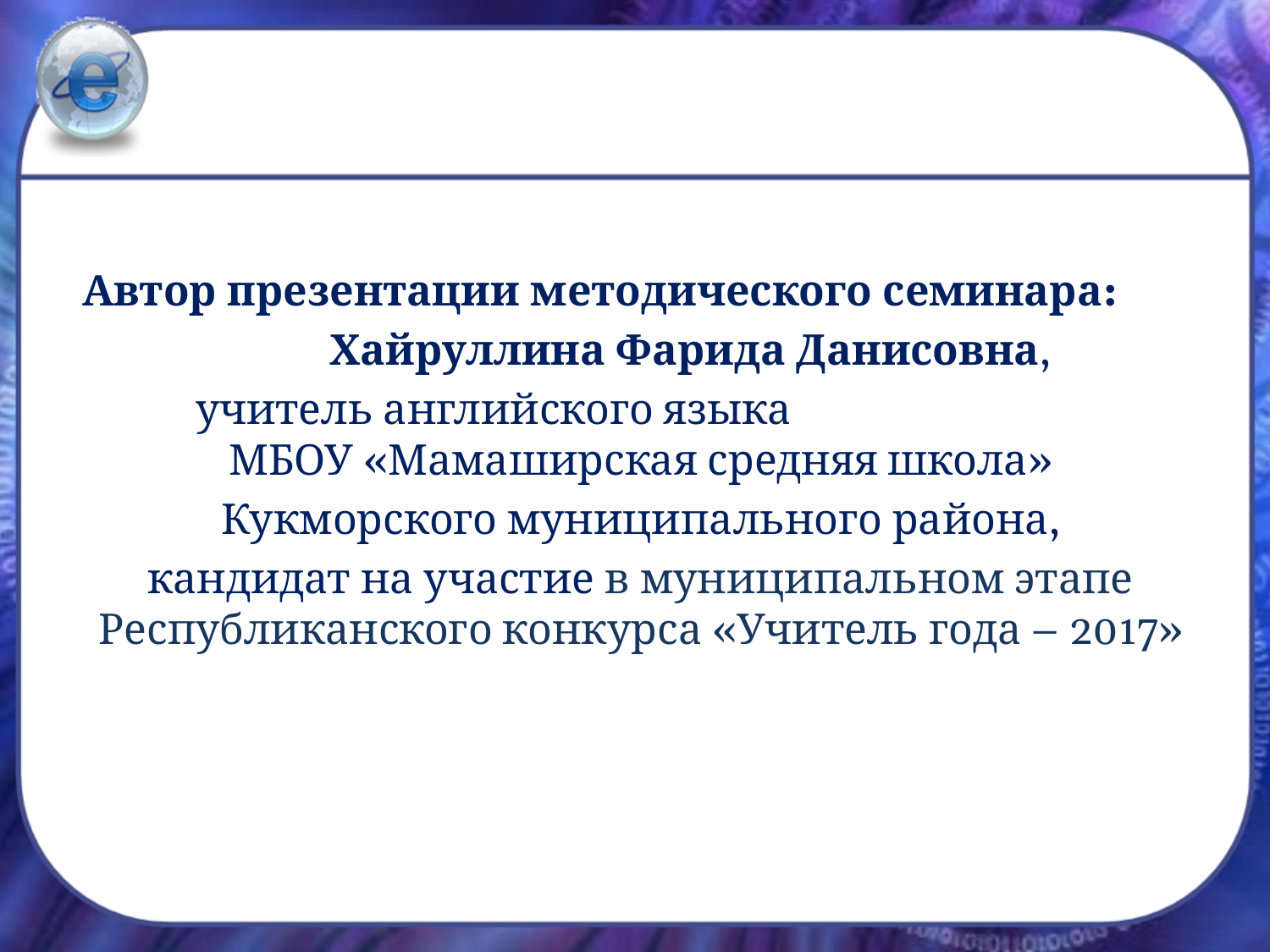

#

Автор презентации методического семинара:
            Хайруллина Фарида Данисовна,
         учитель английского языка                                       МБОУ «Мамаширская средняя школа»
 Кукморского муниципального района,
кандидат на участие в муниципальном этапе Республиканского конкурса «Учитель года – 2017»